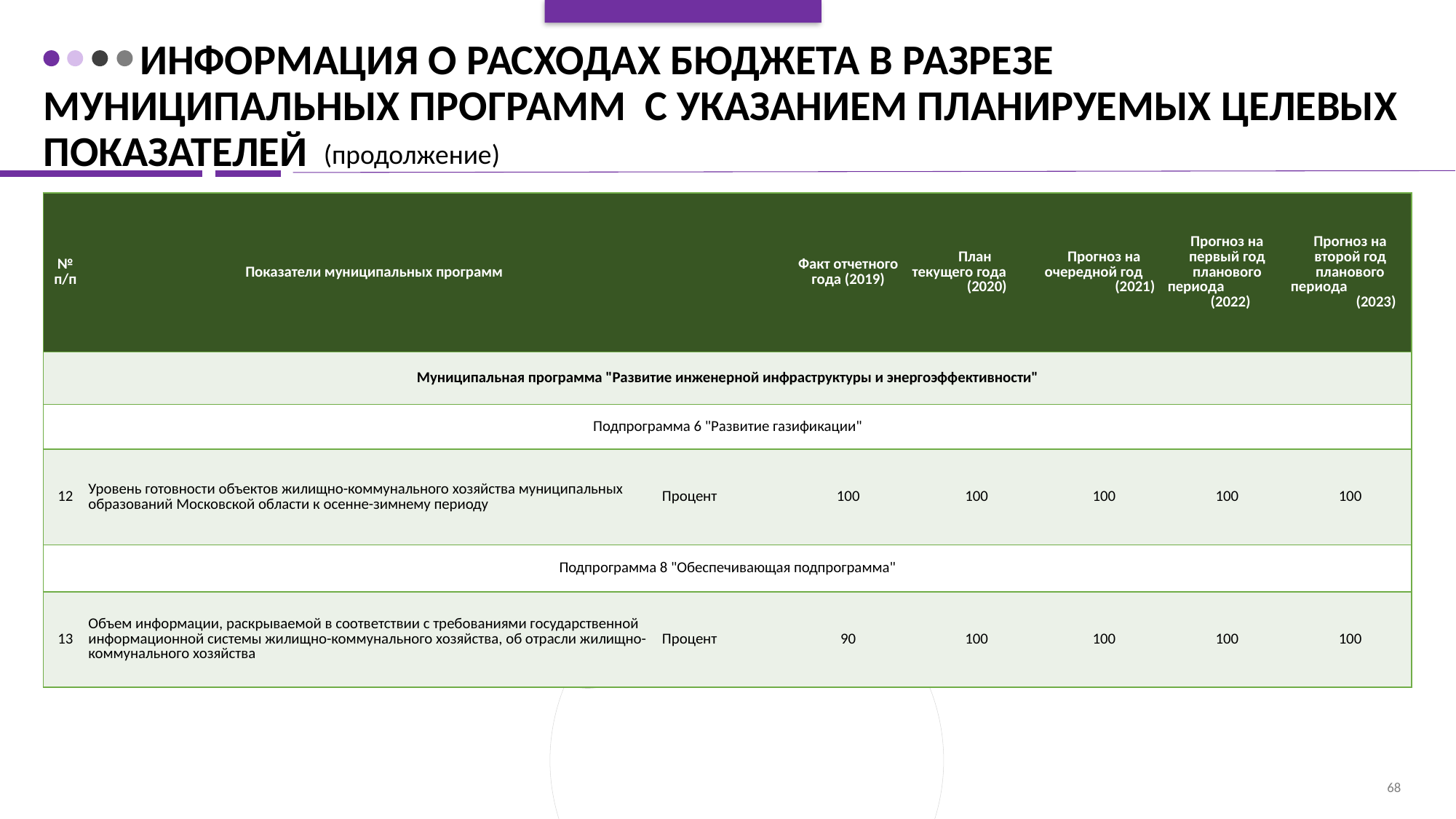

# Информация о расходах бюджета в разрезе муниципальных программ  с указанием планируемых целевых показателей
(продолжение)
| № п/п | Показатели муниципальных программ |  | Факт отчетного года (2019) | План текущего года (2020) | Прогноз на очередной год (2021) | Прогноз на первый год планового периода (2022) | Прогноз на второй год планового периода (2023) |
| --- | --- | --- | --- | --- | --- | --- | --- |
| Муниципальная программа "Развитие инженерной инфраструктуры и энергоэффективности" |  |  |  |  |  |  |  |
| Подпрограмма 6 "Развитие газификации" |  |  |  |  |  |  |  |
| 12 | Уровень готовности объектов жилищно-коммунального хозяйства муниципальных образований Московской области к осенне-зимнему периоду | Процент | 100 | 100 | 100 | 100 | 100 |
| Подпрограмма 8 "Обеспечивающая подпрограмма" |  |  |  |  |  |  |  |
| 13 | Объем информации, раскрываемой в соответствии с требованиями государственной информационной системы жилищно-коммунального хозяйства, об отрасли жилищно-коммунального хозяйства | Процент | 90 | 100 | 100 | 100 | 100 |
68